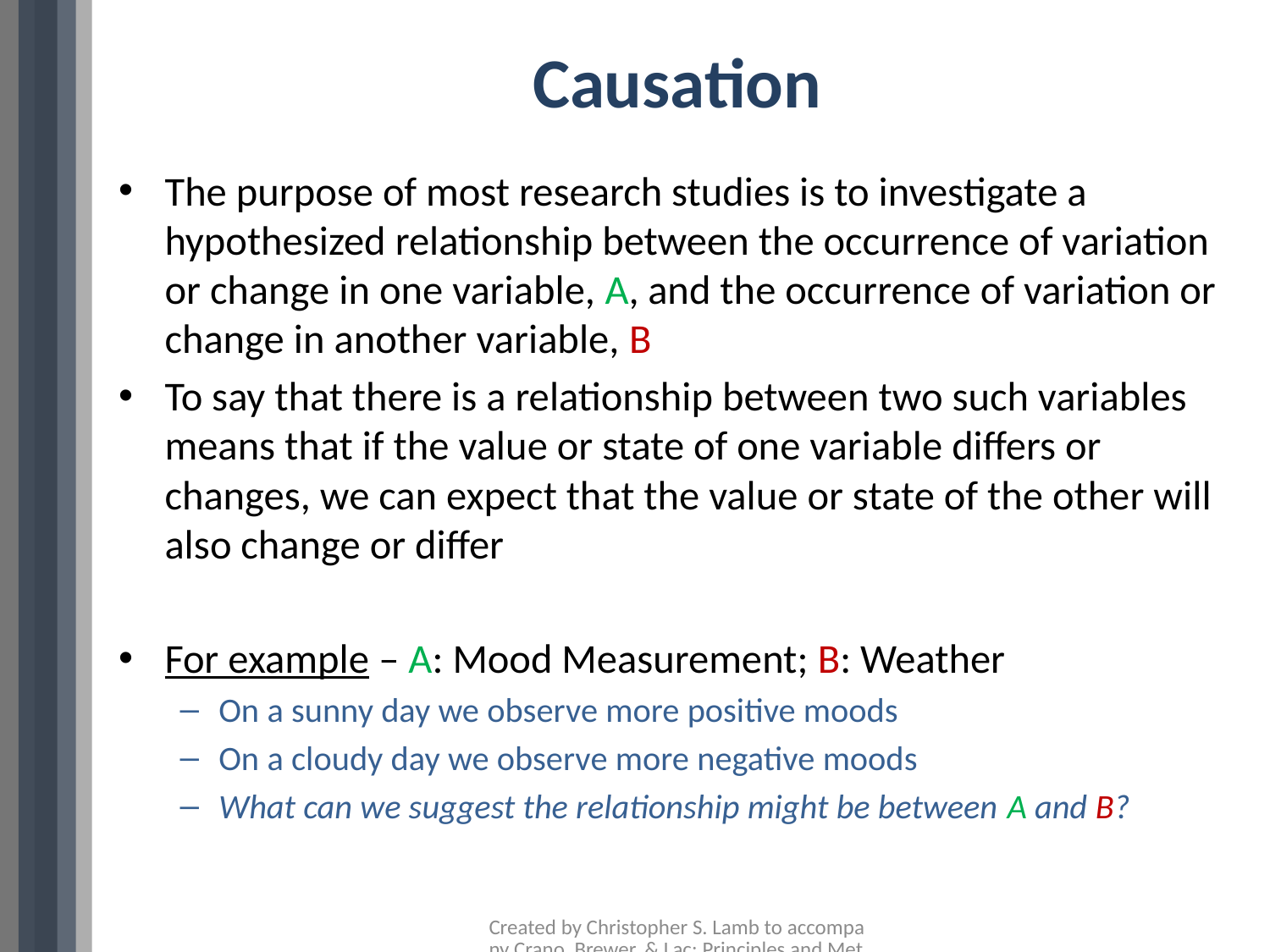

# Causation
The purpose of most research studies is to investigate a hypothesized relationship between the occurrence of variation or change in one variable, A, and the occurrence of variation or change in another variable, B
To say that there is a relationship between two such variables means that if the value or state of one variable differs or changes, we can expect that the value or state of the other will also change or differ

For example – A: Mood Measurement; B: Weather
On a sunny day we observe more positive moods
On a cloudy day we observe more negative moods
What can we suggest the relationship might be between A and B?
Created by Christopher S. Lamb to accompany Crano, Brewer, & Lac: Principles and Methods of Social Research, 3rd Edition, 2015, Routledge/Taylor & Francis